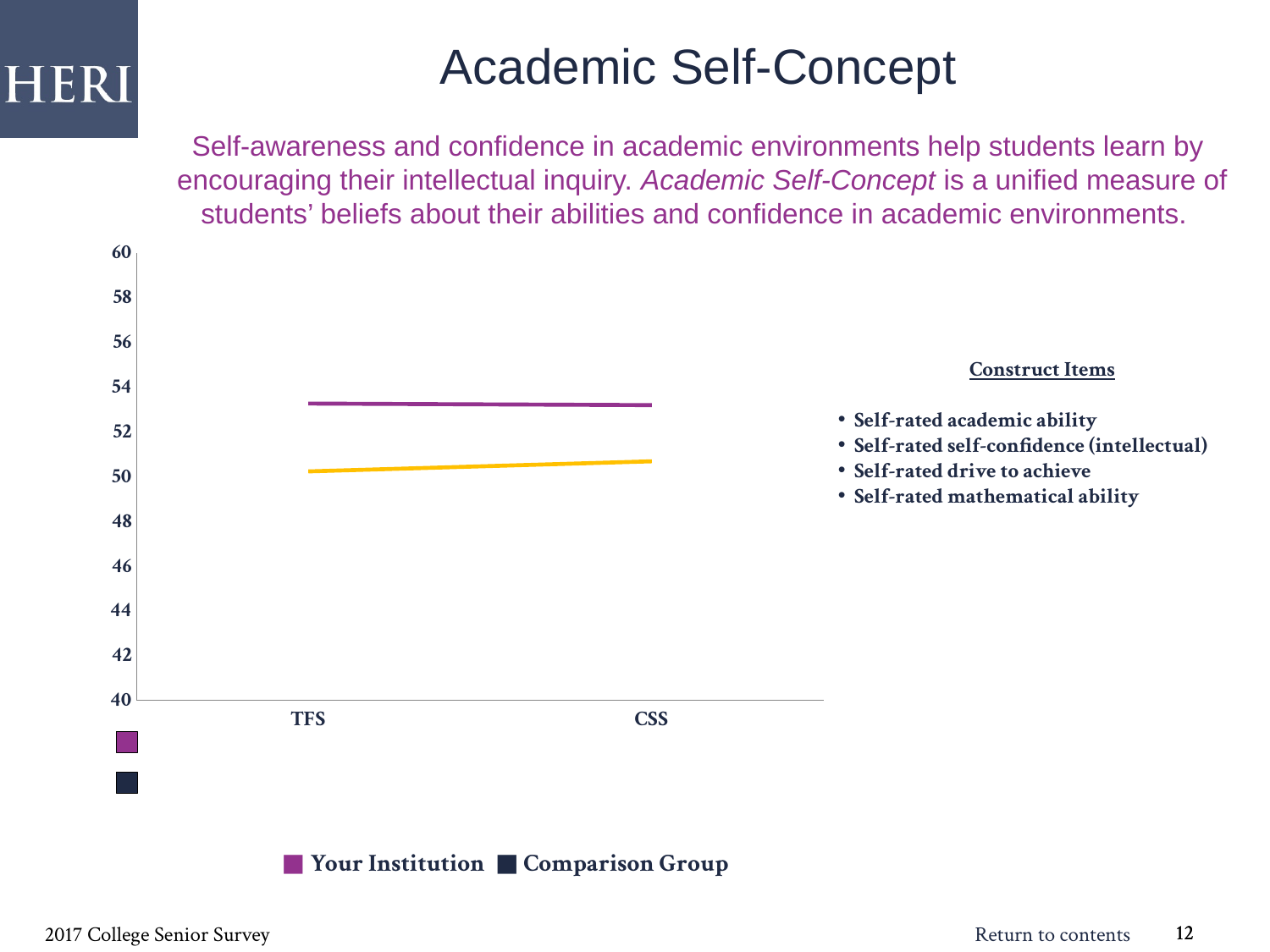

Academic Self-Concept
Self-awareness and confidence in academic environments help students learn by
 encouraging their intellectual inquiry. Academic Self-Concept is a unified measure of students’ beliefs about their abilities and confidence in academic environments.

### Chart

| Category | i | c |
|---|---|---|
| TFS | 53.26 | 50.23 |
| CSS | 53.19 | 50.68 |
Construct Items

Self-rated academic ability
Self-rated self-confidence (intellectual)
Self-rated drive to achieve
Self-rated mathematical ability

■ Your Institution  ■ Comparison Group
2017 College Senior Survey
12
12